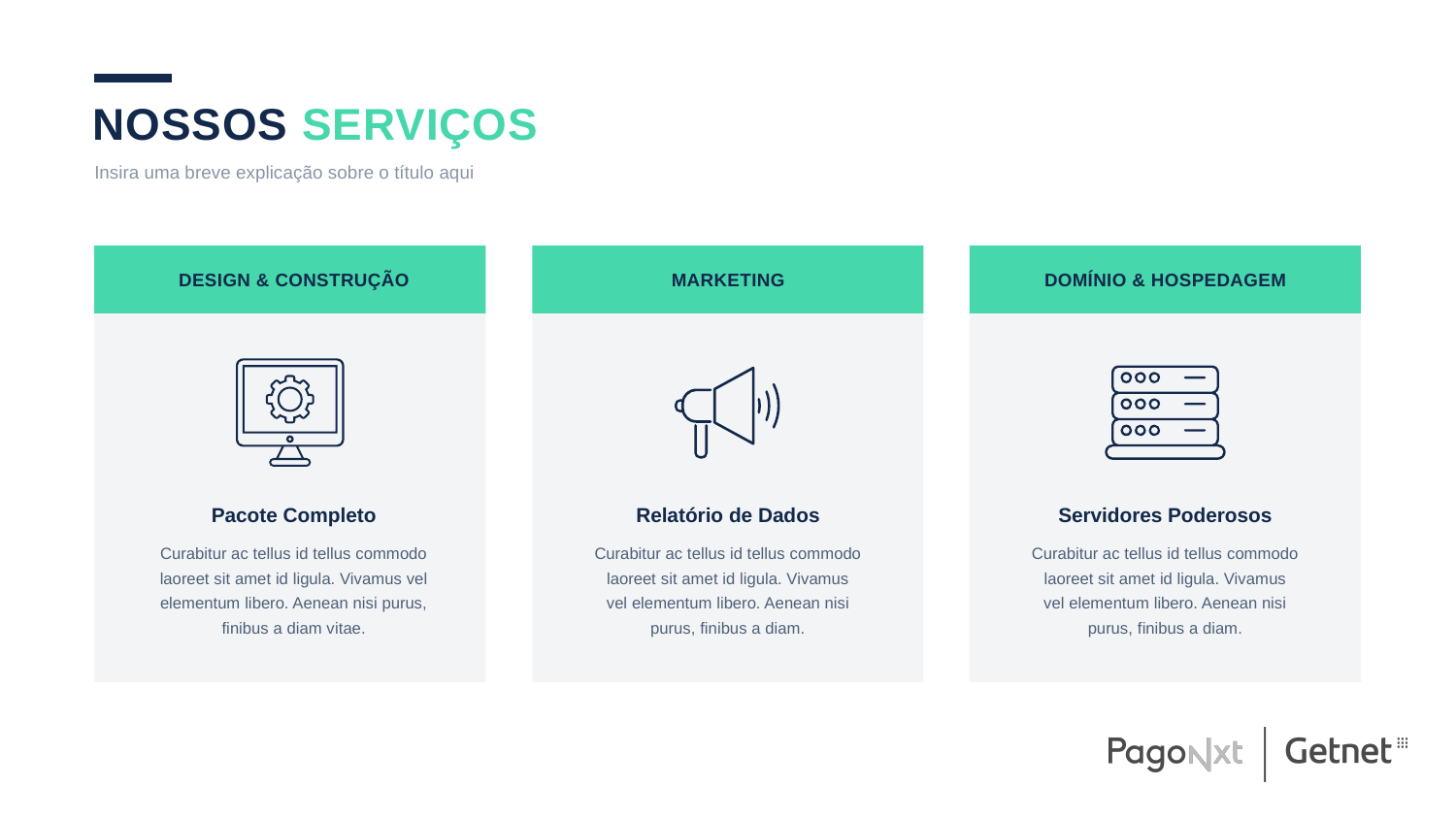

nossos serviços
Insira uma breve explicação sobre o título aqui

Design & CONSTRUÇÃO
Marketing
Domínio & hospedagem

Pacote Completo
Relatório de Dados
Servidores Poderosos
Curabitur ac tellus id tellus commodo laoreet sit amet id ligula. Vivamus vel elementum libero. Aenean nisi purus, finibus a diam vitae.
Curabitur ac tellus id tellus commodo laoreet sit amet id ligula. Vivamus vel elementum libero. Aenean nisi purus, finibus a diam.
Curabitur ac tellus id tellus commodo laoreet sit amet id ligula. Vivamus vel elementum libero. Aenean nisi purus, finibus a diam.